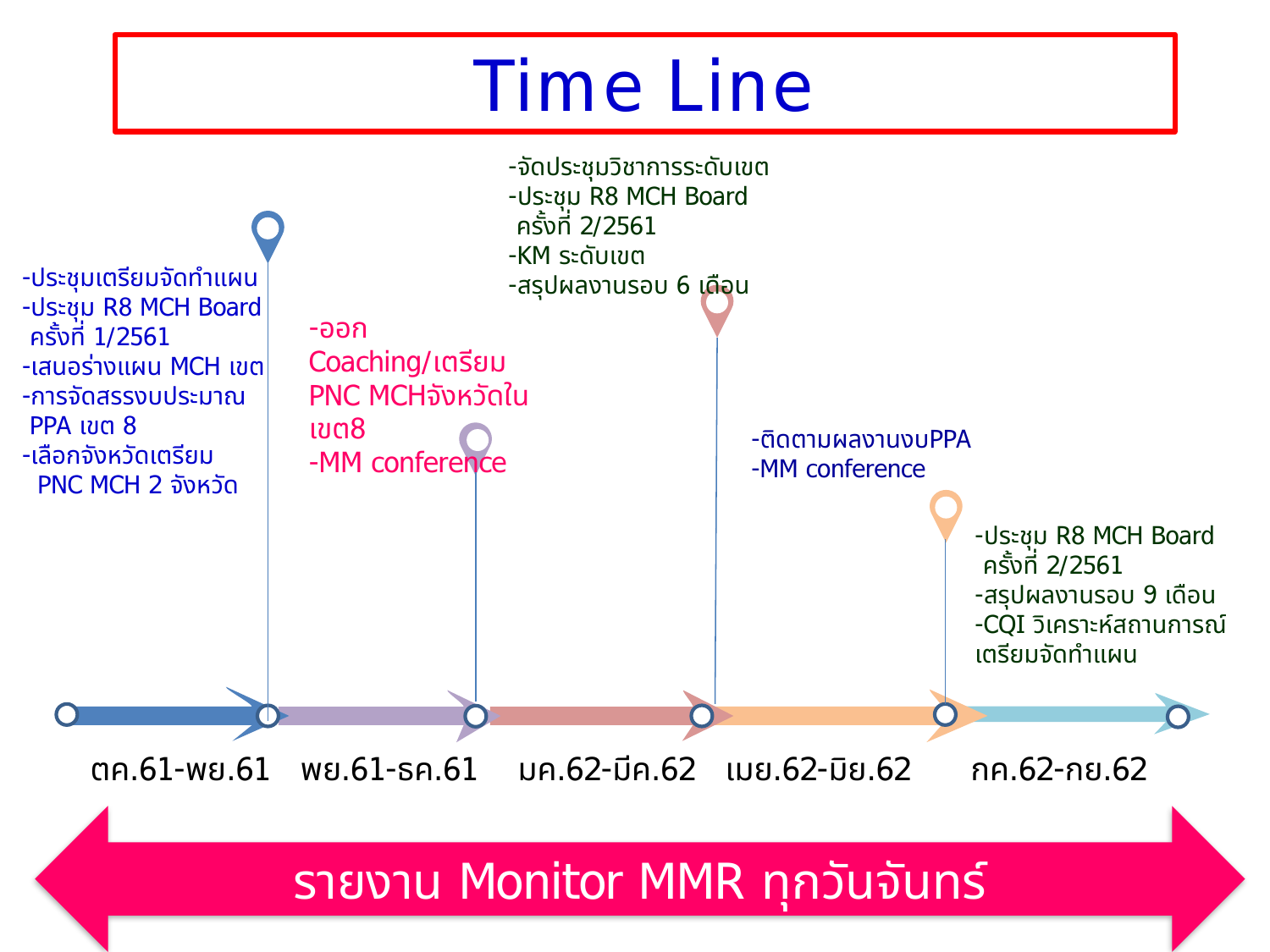

Time Line
-จัดประชุมวิชาการระดับเขต
-ประชุม R8 MCH Board
 ครั้งที่ 2/2561
-KM ระดับเขต
-สรุปผลงานรอบ 6 เดือน

-ประชุมเตรียมจัดทำแผน
-ประชุม R8 MCH Board
 ครั้งที่ 1/2561
-เสนอร่างแผน MCH เขต
-การจัดสรรงบประมาณ
 PPA เขต 8
-เลือกจังหวัดเตรียม
  PNC MCH 2 จังหวัด
-ออก Coaching/เตรียม PNC MCHจังหวัดในเขต8
-MM conference

-ติดตามผลงานงบPPA
-MM conference
-ประชุม R8 MCH Board
 ครั้งที่ 2/2561
-สรุปผลงานรอบ 9 เดือน
-CQI วิเคราะห์สถานการณ์เตรียมจัดทำแผน
 ตค.61-พย.61   พย.61-ธค.61    มค.62-มีค.62	 เมย.62-มิย.62      กค.62-กย.62
รายงาน Monitor MMR ทุกวันจันทร์